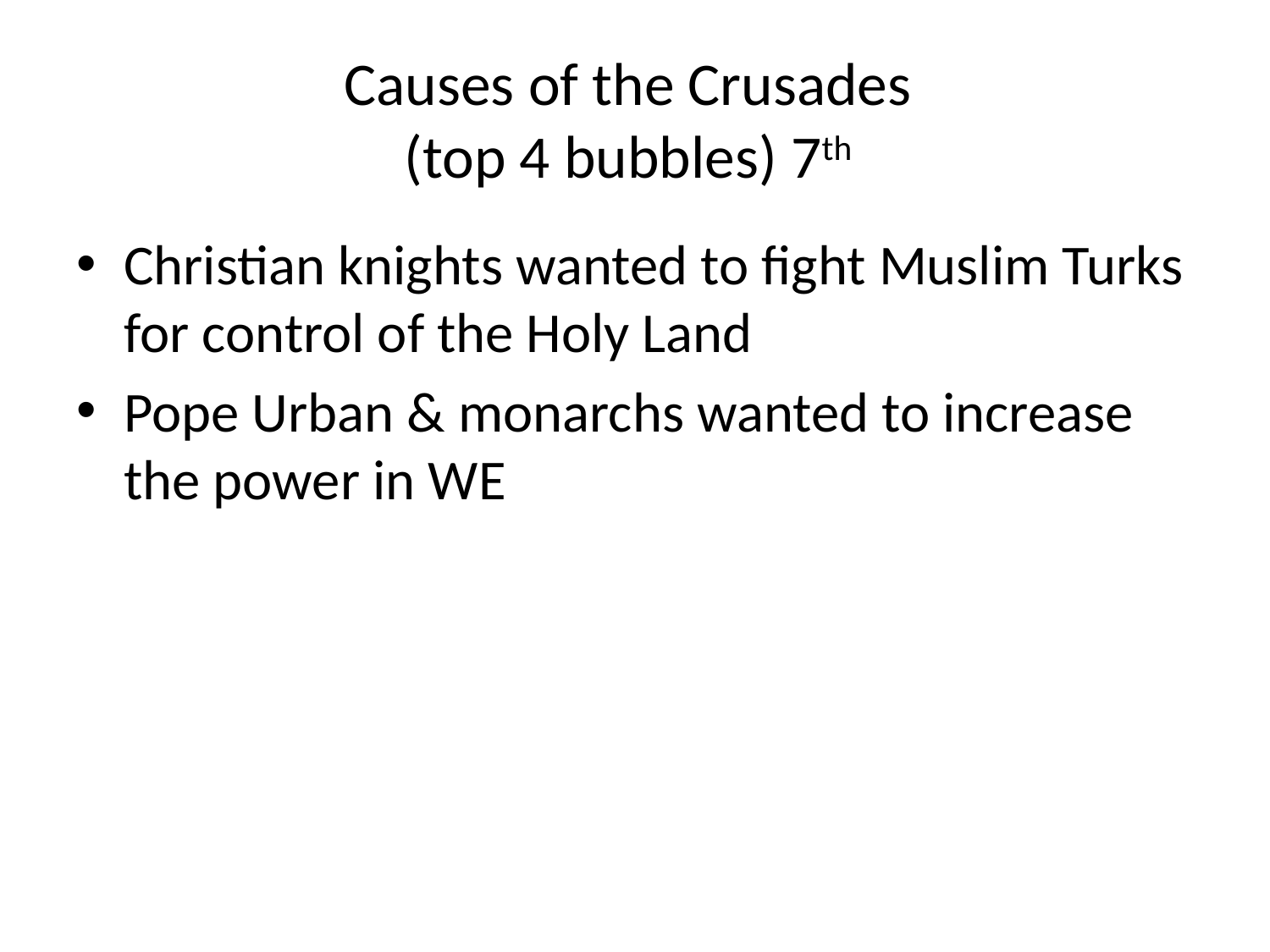

# Causes of the Crusades (top 4 bubbles) 7th
Christian knights wanted to fight Muslim Turks for control of the Holy Land
Pope Urban & monarchs wanted to increase the power in WE